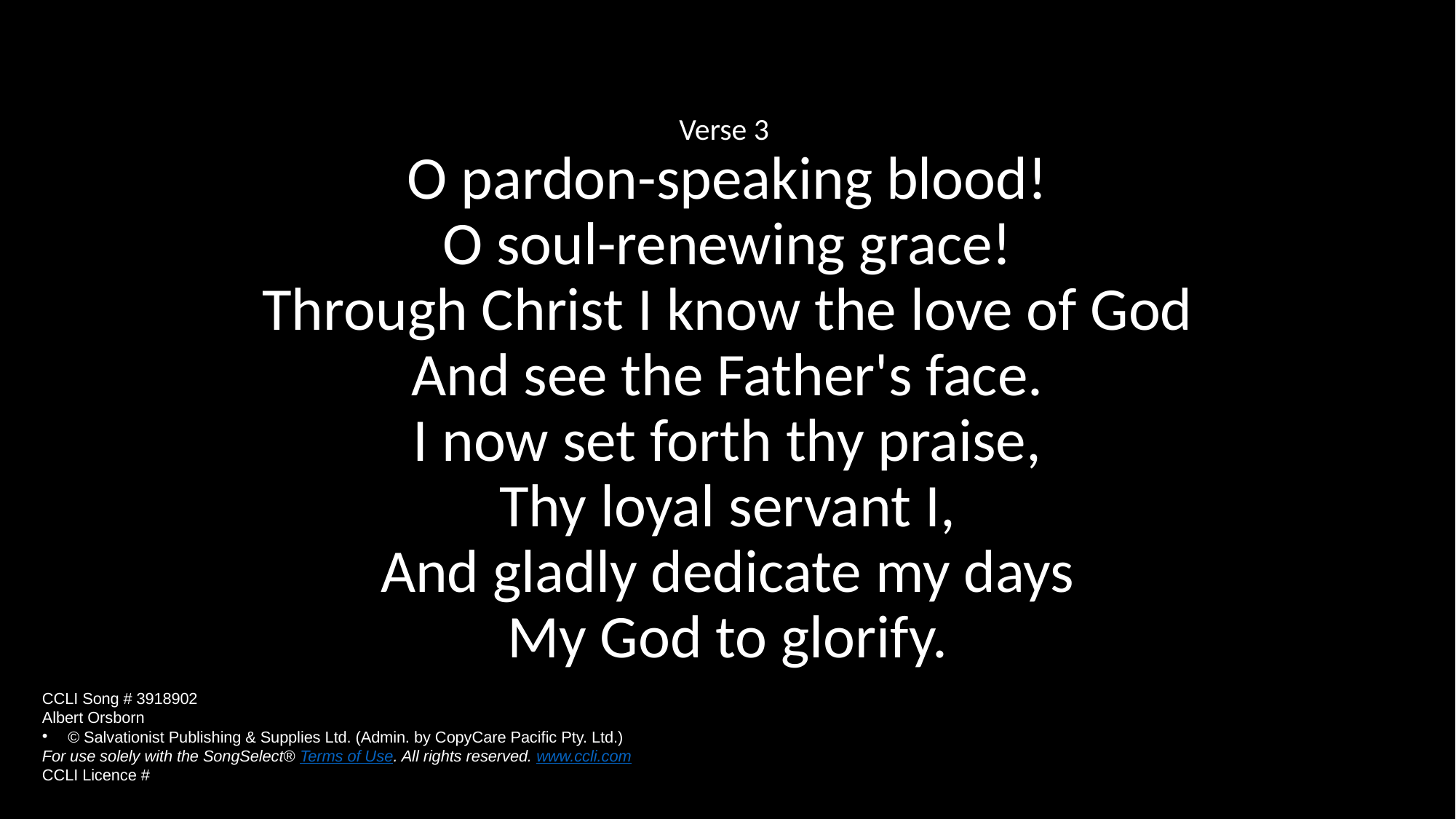

Verse 3
O pardon-speaking blood!
O soul-renewing grace!
Through Christ I know the love of God
And see the Father's face.
I now set forth thy praise,
Thy loyal servant I,
And gladly dedicate my days
My God to glorify.
CCLI Song # 3918902
Albert Orsborn
© Salvationist Publishing & Supplies Ltd. (Admin. by CopyCare Pacific Pty. Ltd.)
For use solely with the SongSelect® Terms of Use. All rights reserved. www.ccli.com
CCLI Licence #